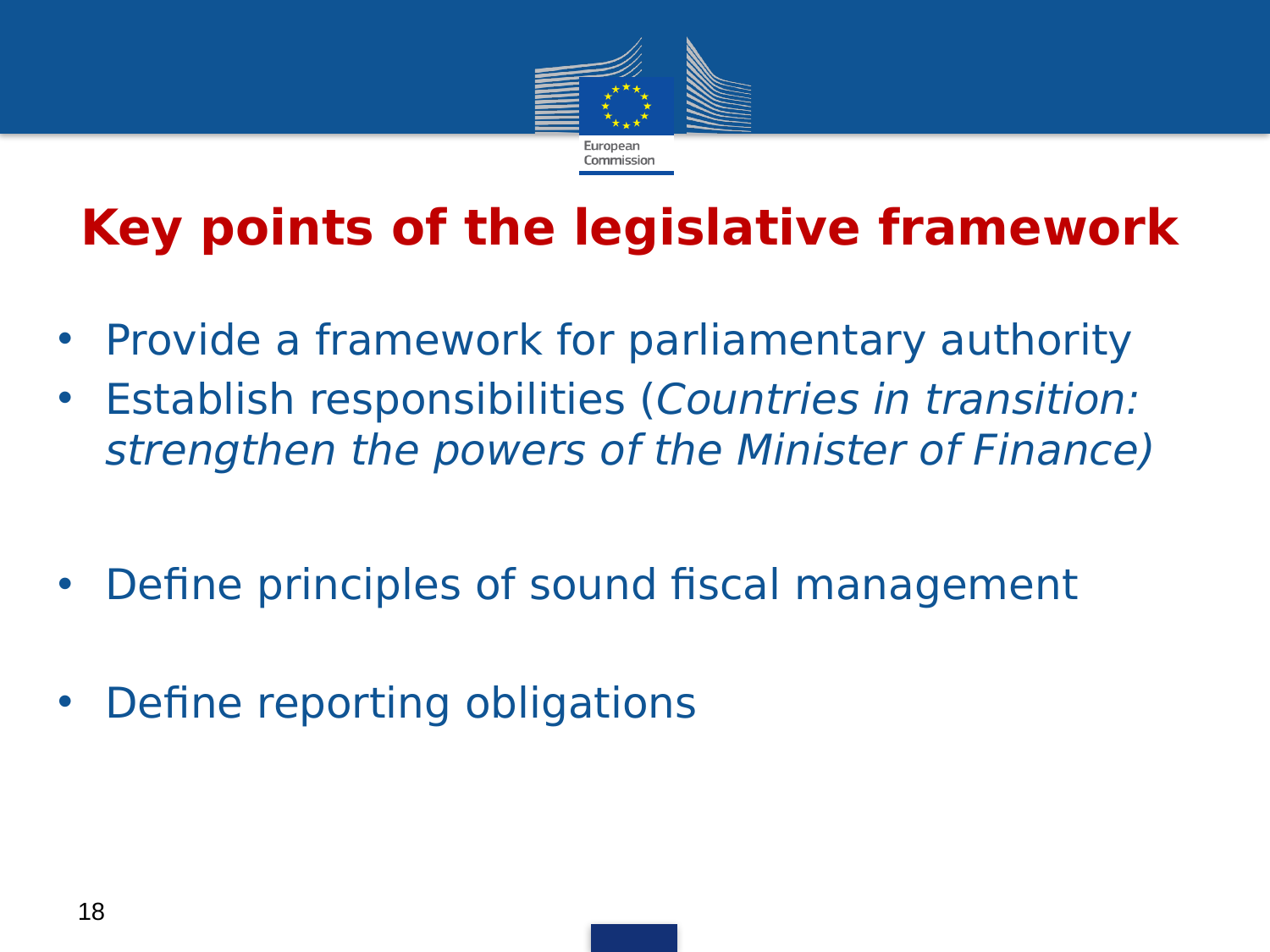

# Key points of the legislative framework
Provide a framework for parliamentary authority
Establish responsibilities (Countries in transition: strengthen the powers of the Minister of Finance)

Define principles of sound fiscal management

Define reporting obligations
18